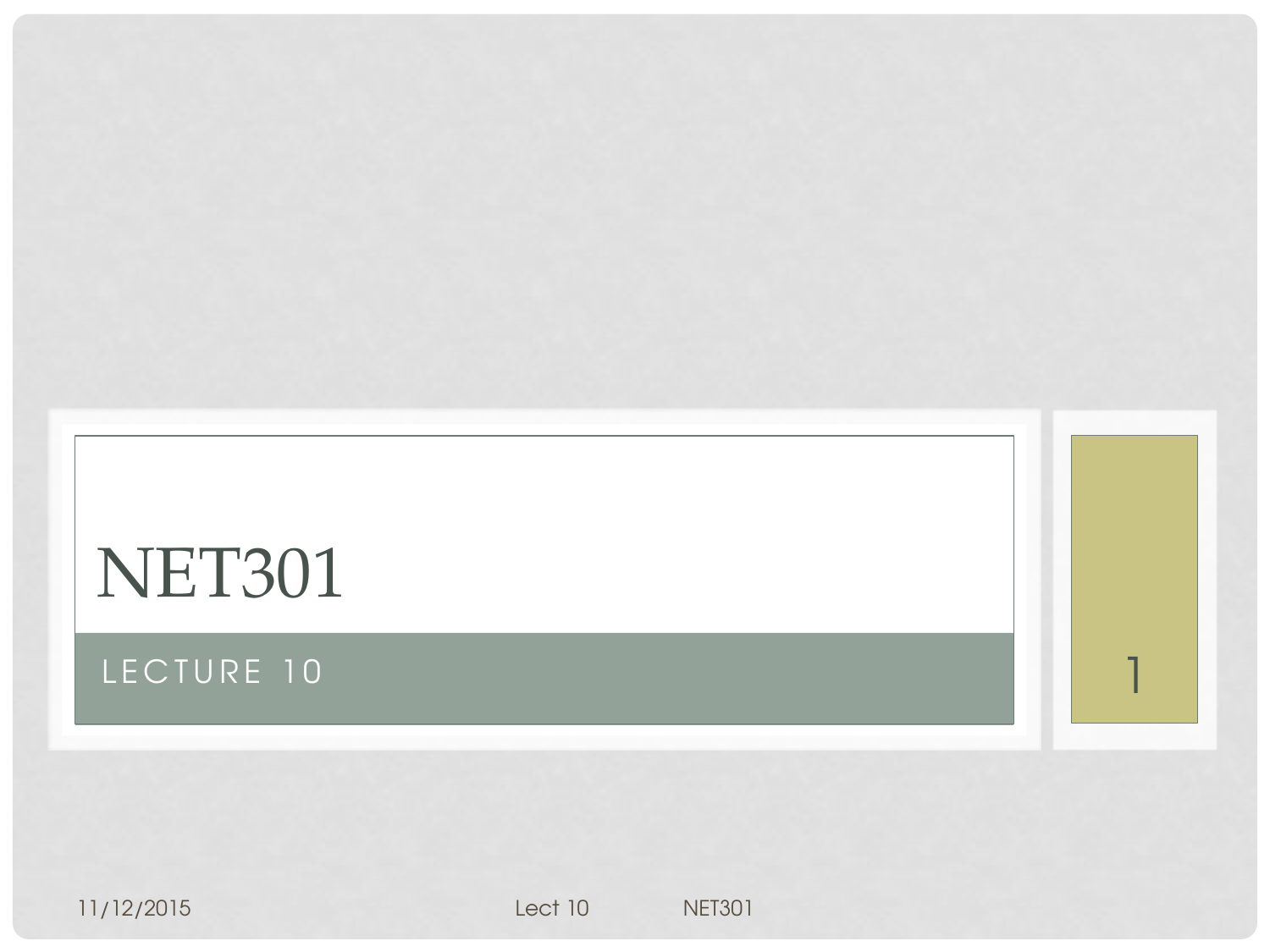

# net301
1
LECTURE 10
11/12/2015
Lect 10                NET301